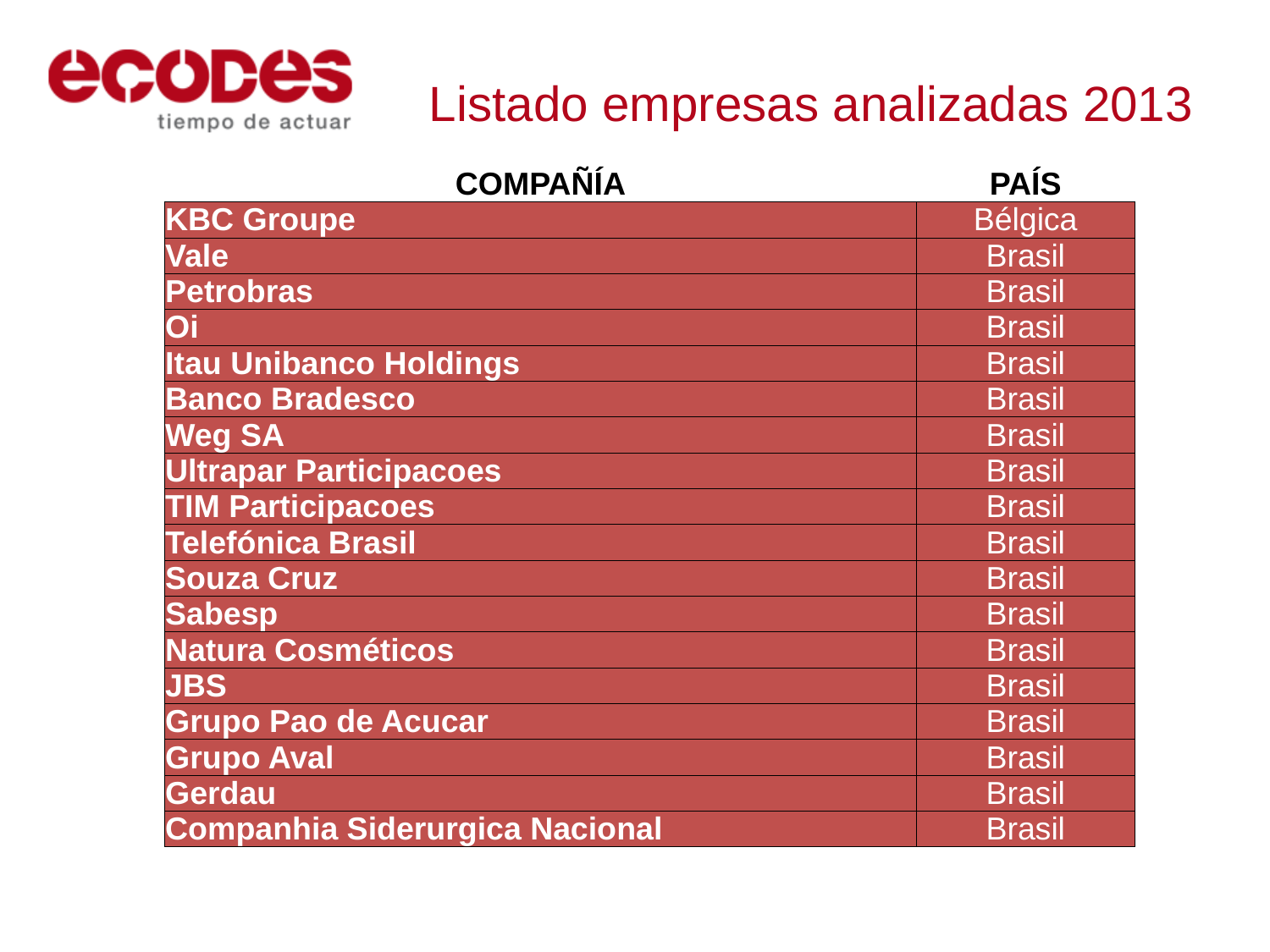

Listado empresas analizadas 2013
| COMPAÑÍA | PAÍS |
| --- | --- |
| KBC Groupe | Bélgica |
| Vale | Brasil |
| Petrobras | Brasil |
| Oi | Brasil |
| Itau Unibanco Holdings | Brasil |
| Banco Bradesco | Brasil |
| Weg SA | Brasil |
| Ultrapar Participacoes | Brasil |
| TIM Participacoes | Brasil |
| Telefónica Brasil | Brasil |
| Souza Cruz | Brasil |
| Sabesp | Brasil |
| Natura Cosméticos | Brasil |
| JBS | Brasil |
| Grupo Pao de Acucar | Brasil |
| Grupo Aval | Brasil |
| Gerdau | Brasil |
| Companhia Siderurgica Nacional | Brasil |